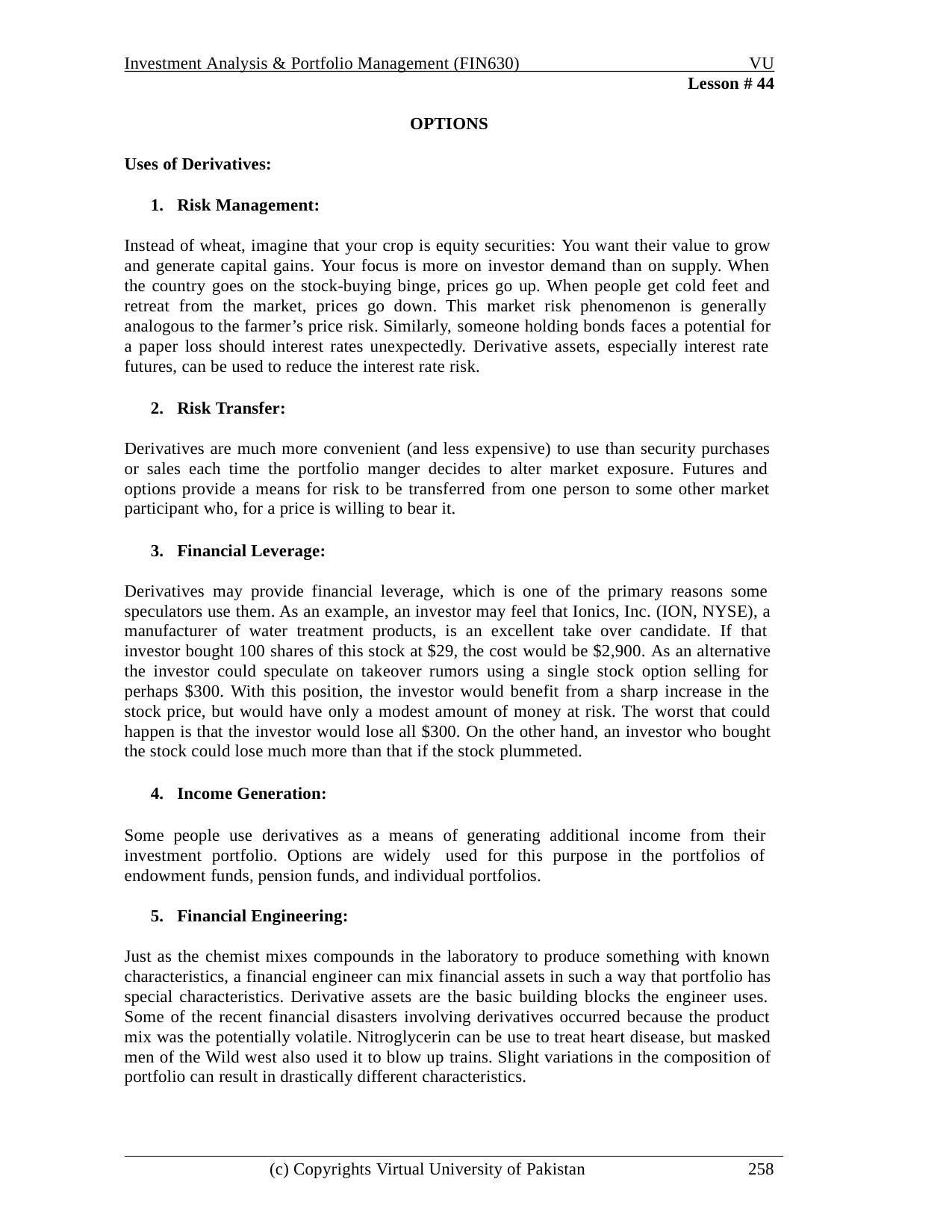

Investment Analysis & Portfolio Management (FIN630)
VU
Lesson # 44

OPTIONS
Uses of Derivatives:

Risk Management:

Instead of wheat, imagine that your crop is equity securities: You want their value to grow  and generate capital gains. Your focus is more on investor demand than on supply. When  the country goes on the stock-buying binge, prices go up. When people get cold feet and  retreat from the market, prices go down. This market risk phenomenon is generally  analogous to the farmer’s price risk. Similarly, someone holding bonds faces a potential for  a paper loss should interest rates unexpectedly. Derivative assets, especially interest rate  futures, can be used to reduce the interest rate risk.

Risk Transfer:

Derivatives are much more convenient (and less expensive) to use than security purchases  or sales each time the portfolio manger decides to alter market exposure. Futures and  options provide a means for risk to be transferred from one person to some other market  participant who, for a price is willing to bear it.

Financial Leverage:

Derivatives may provide financial leverage, which is one of the primary reasons some  speculators use them. As an example, an investor may feel that Ionics, Inc. (ION, NYSE), a  manufacturer of water treatment products, is an excellent take over candidate. If that  investor bought 100 shares of this stock at $29, the cost would be $2,900. As an alternative  the investor could speculate on takeover rumors using a single stock option selling for  perhaps $300. With this position, the investor would benefit from a sharp increase in the  stock price, but would have only a modest amount of money at risk. The worst that could  happen is that the investor would lose all $300. On the other hand, an investor who bought  the stock could lose much more than that if the stock plummeted.

Income Generation:

Some people use derivatives as a means of generating additional income from their  investment portfolio. Options are widely used for this purpose in the portfolios of  endowment funds, pension funds, and individual portfolios.

Financial Engineering:

Just as the chemist mixes compounds in the laboratory to produce something with known  characteristics, a financial engineer can mix financial assets in such a way that portfolio has  special characteristics. Derivative assets are the basic building blocks the engineer uses.  Some of the recent financial disasters involving derivatives occurred because the product  mix was the potentially volatile. Nitroglycerin can be use to treat heart disease, but masked  men of the Wild west also used it to blow up trains. Slight variations in the composition of  portfolio can result in drastically different characteristics.
(c) Copyrights Virtual University of Pakistan
258